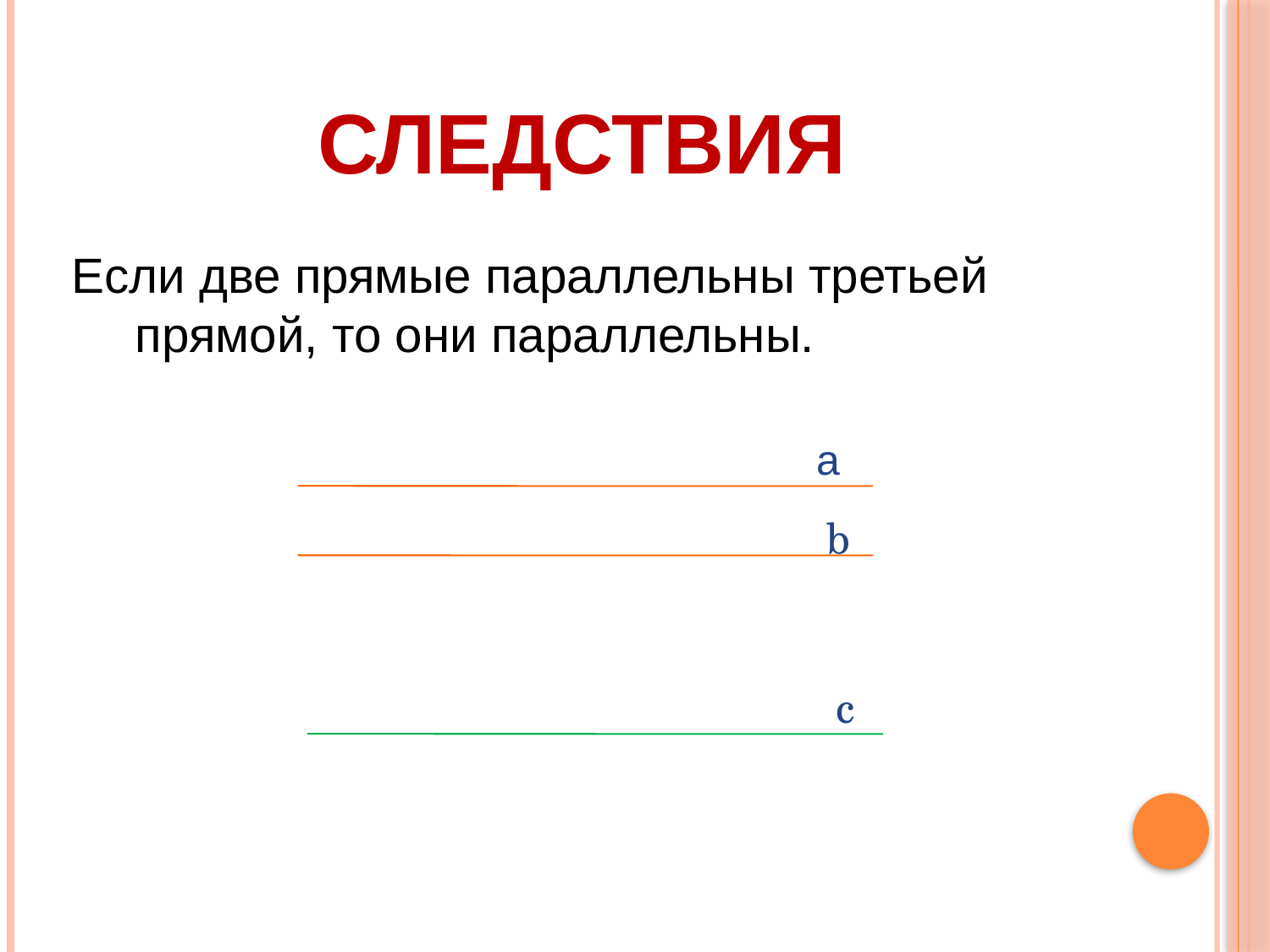

# следствия
Если две прямые параллельны третьей прямой, то они параллельны.
а
b
c